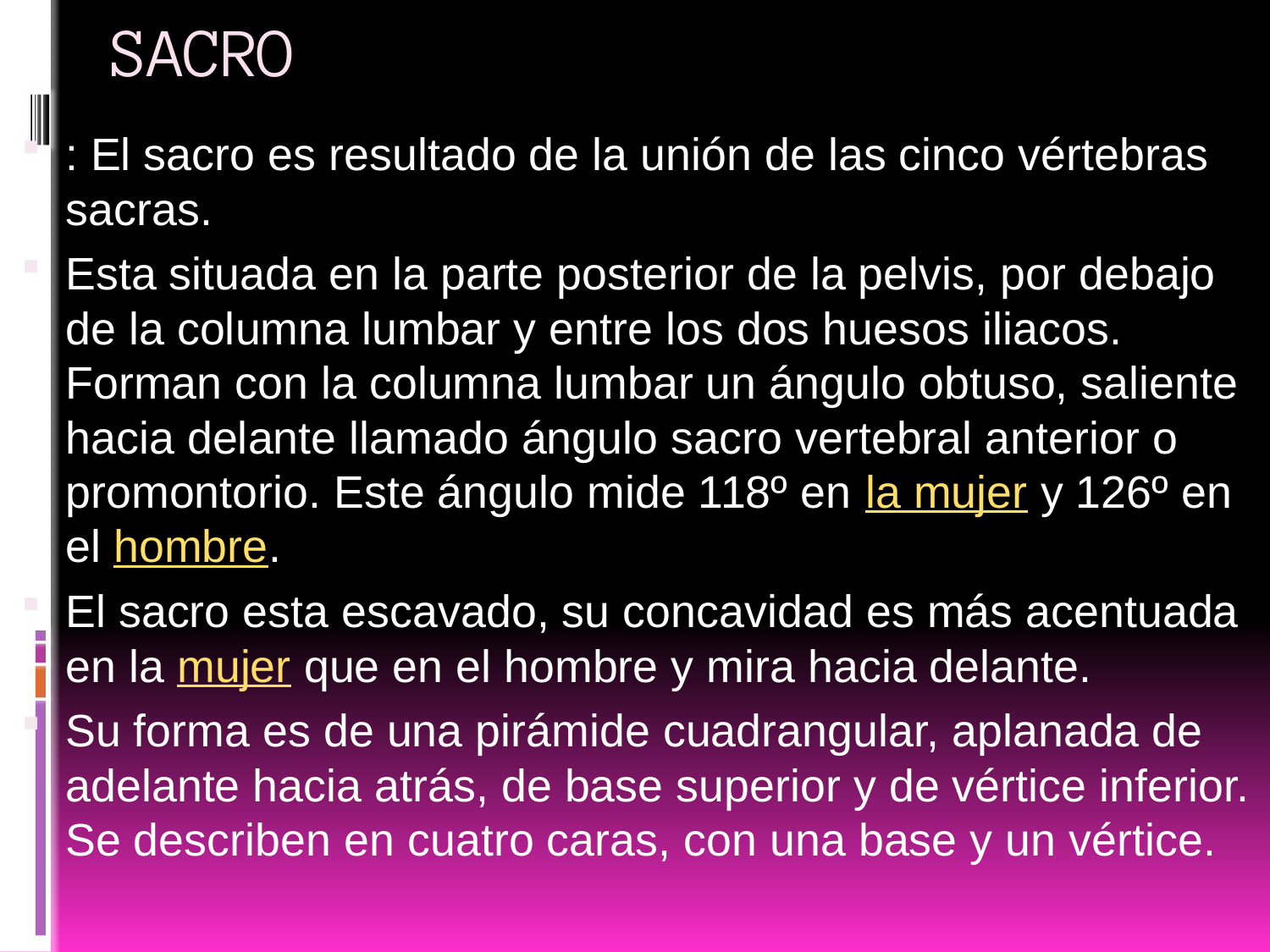

# SACRO
: El sacro es resultado de la unión de las cinco vértebras sacras.
Esta situada en la parte posterior de la pelvis, por debajo de la columna lumbar y entre los dos huesos iliacos. Forman con la columna lumbar un ángulo obtuso, saliente hacia delante llamado ángulo sacro vertebral anterior o promontorio. Este ángulo mide 118º en la mujer y 126º en el hombre.
El sacro esta escavado, su concavidad es más acentuada en la mujer que en el hombre y mira hacia delante.
Su forma es de una pirámide cuadrangular, aplanada de adelante hacia atrás, de base superior y de vértice inferior. Se describen en cuatro caras, con una base y un vértice.